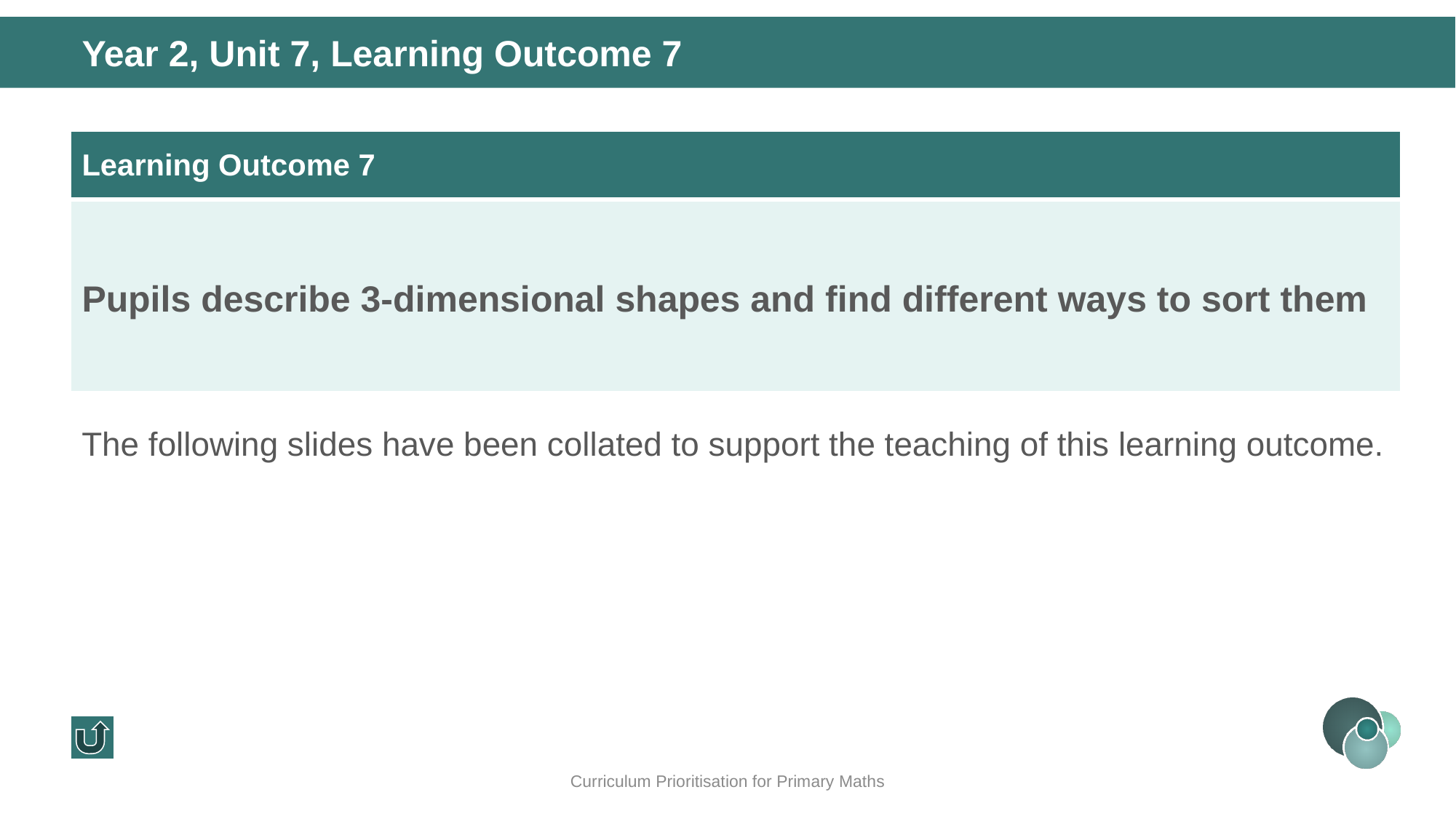

Year 2, Unit 7, Learning Outcome 7
| Learning Outcome 7 |
| --- |
| Pupils describe 3-dimensional shapes and find different ways to sort them |
The following slides have been collated to support the teaching of this learning outcome.

Curriculum Prioritisation for Primary Maths